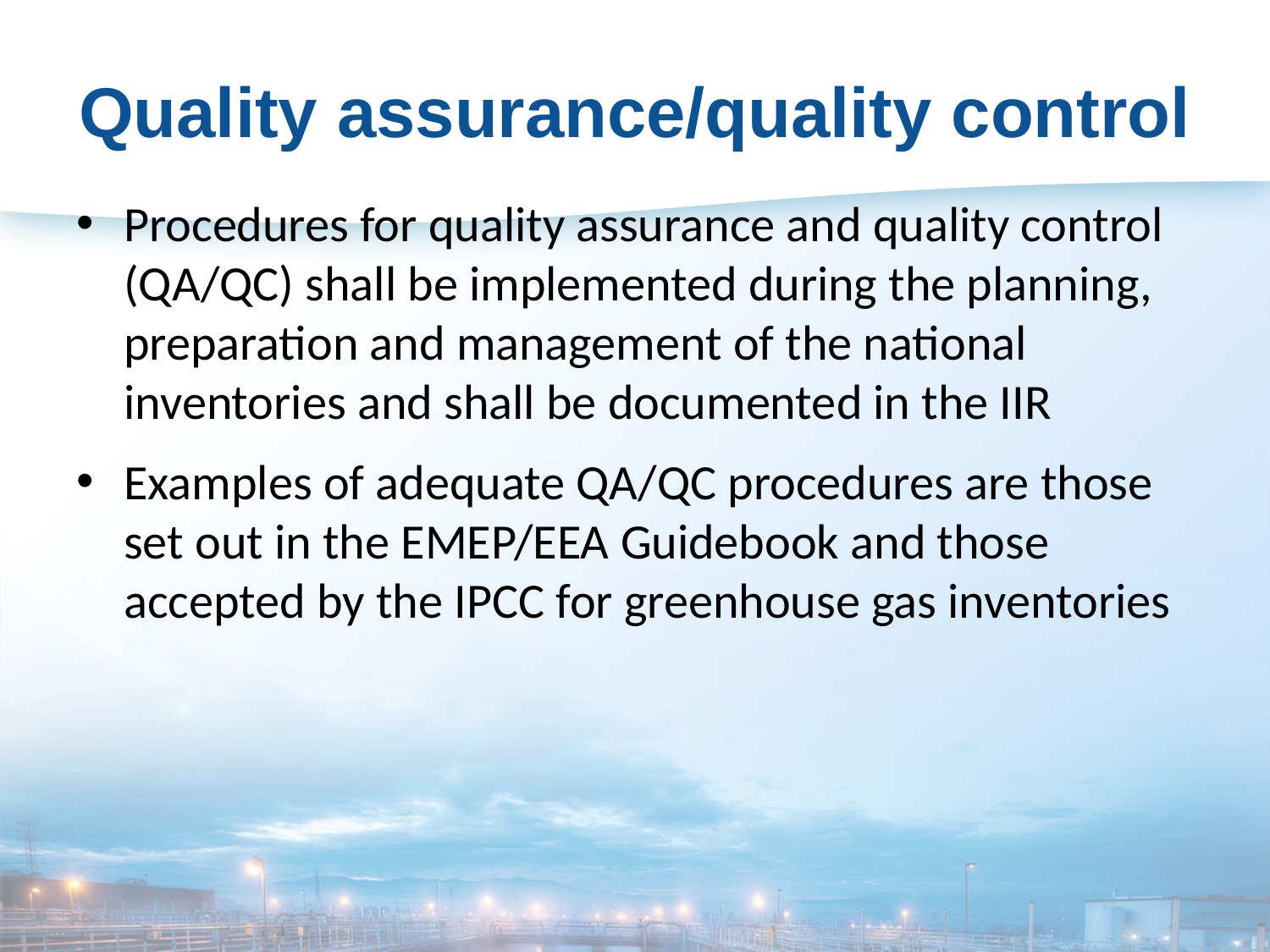

# Quality assurance/quality control
Procedures for quality assurance and quality control (QA/QC) shall be implemented during the planning, preparation and management of the national inventories and shall be documented in the IIR
Examples of adequate QA/QC procedures are those set out in the EMEP/EEA Guidebook and those accepted by the IPCC for greenhouse gas inventories